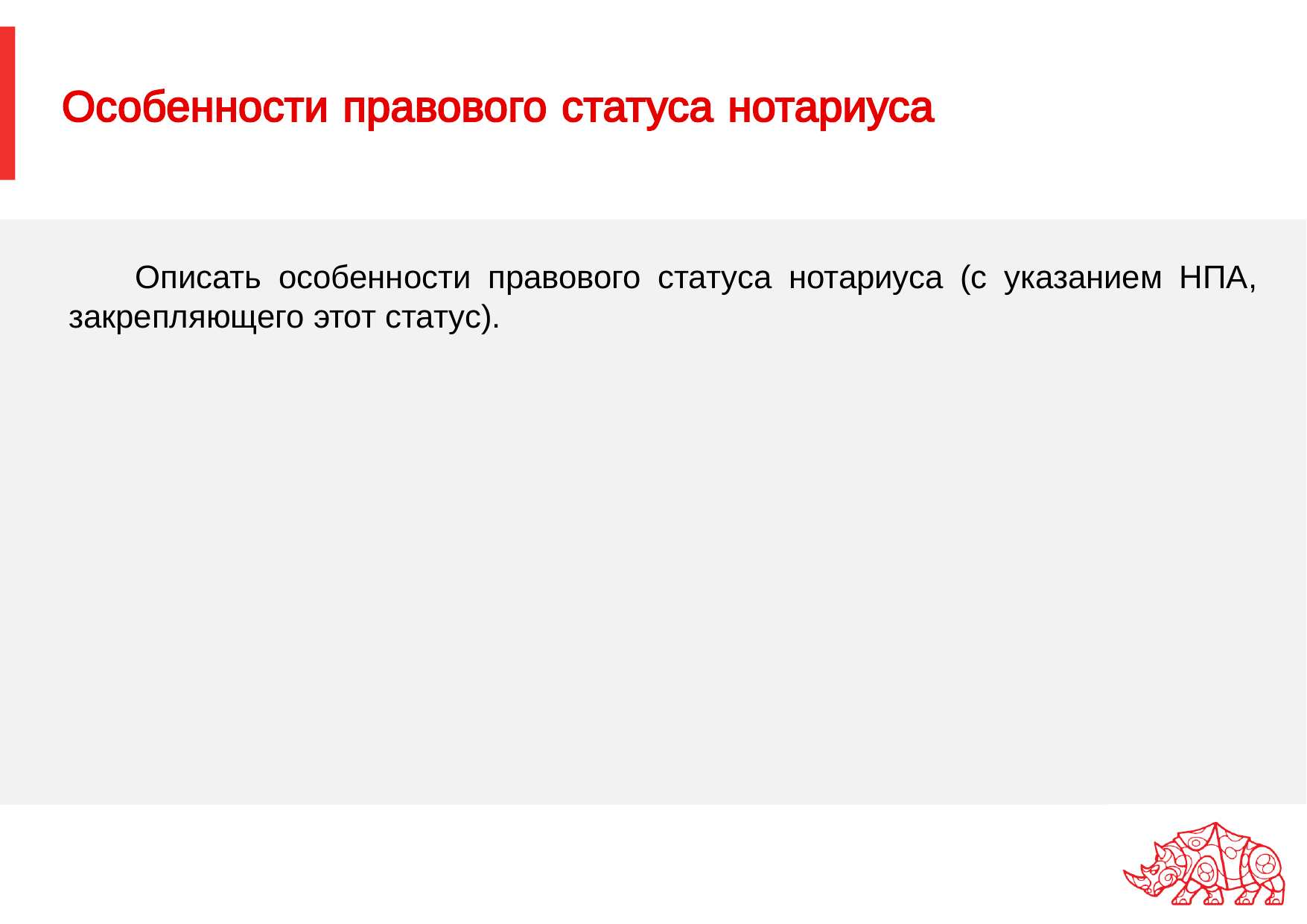

# Особенности правового статуса нотариуса
Описать особенности правового статуса нотариуса (с указанием НПА, закрепляющего этот статус).